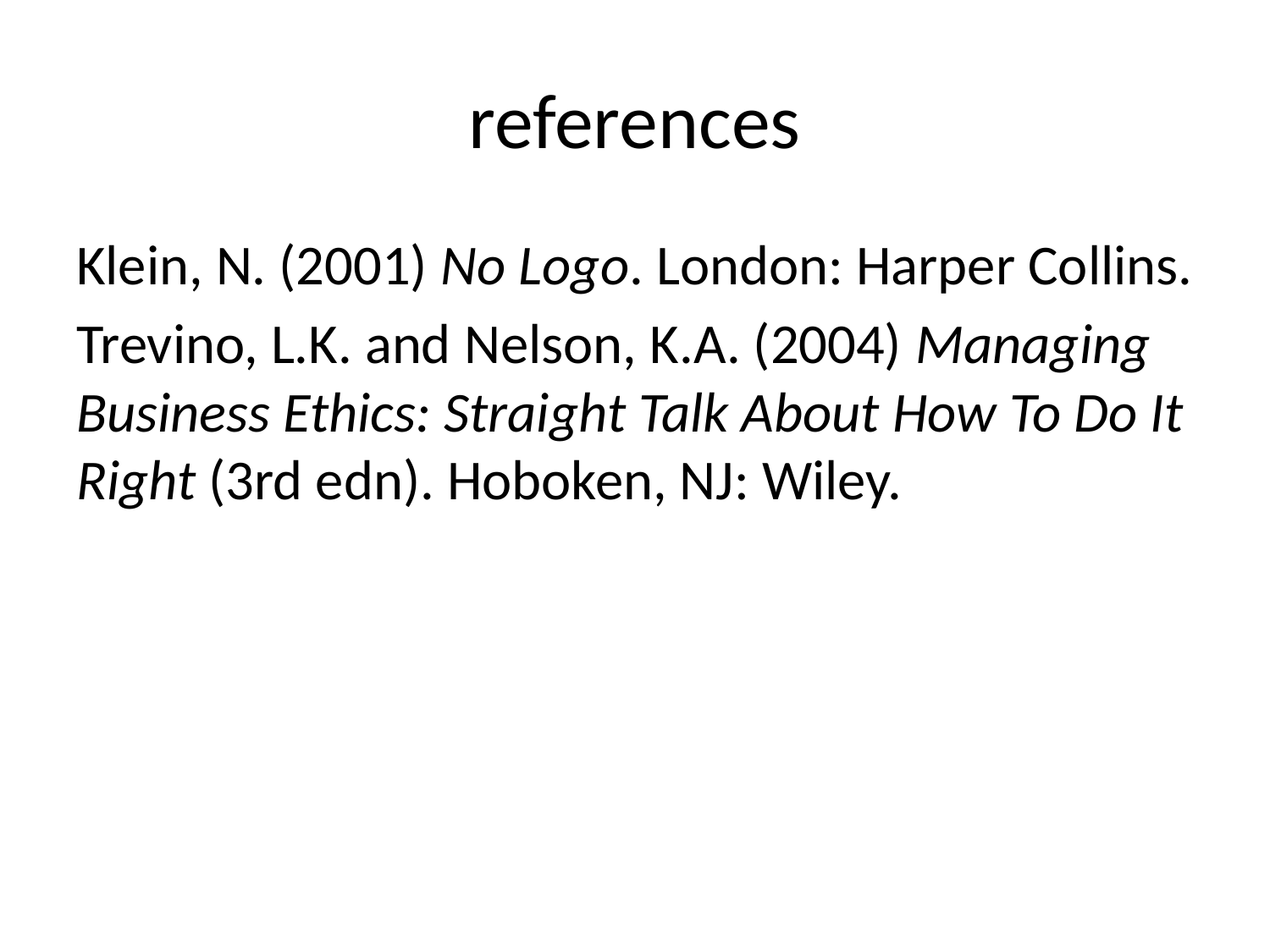

# references
Klein, N. (2001) No Logo. London: Harper Collins.
Trevino, L.K. and Nelson, K.A. (2004) Managing Business Ethics: Straight Talk About How To Do It Right (3rd edn). Hoboken, NJ: Wiley.